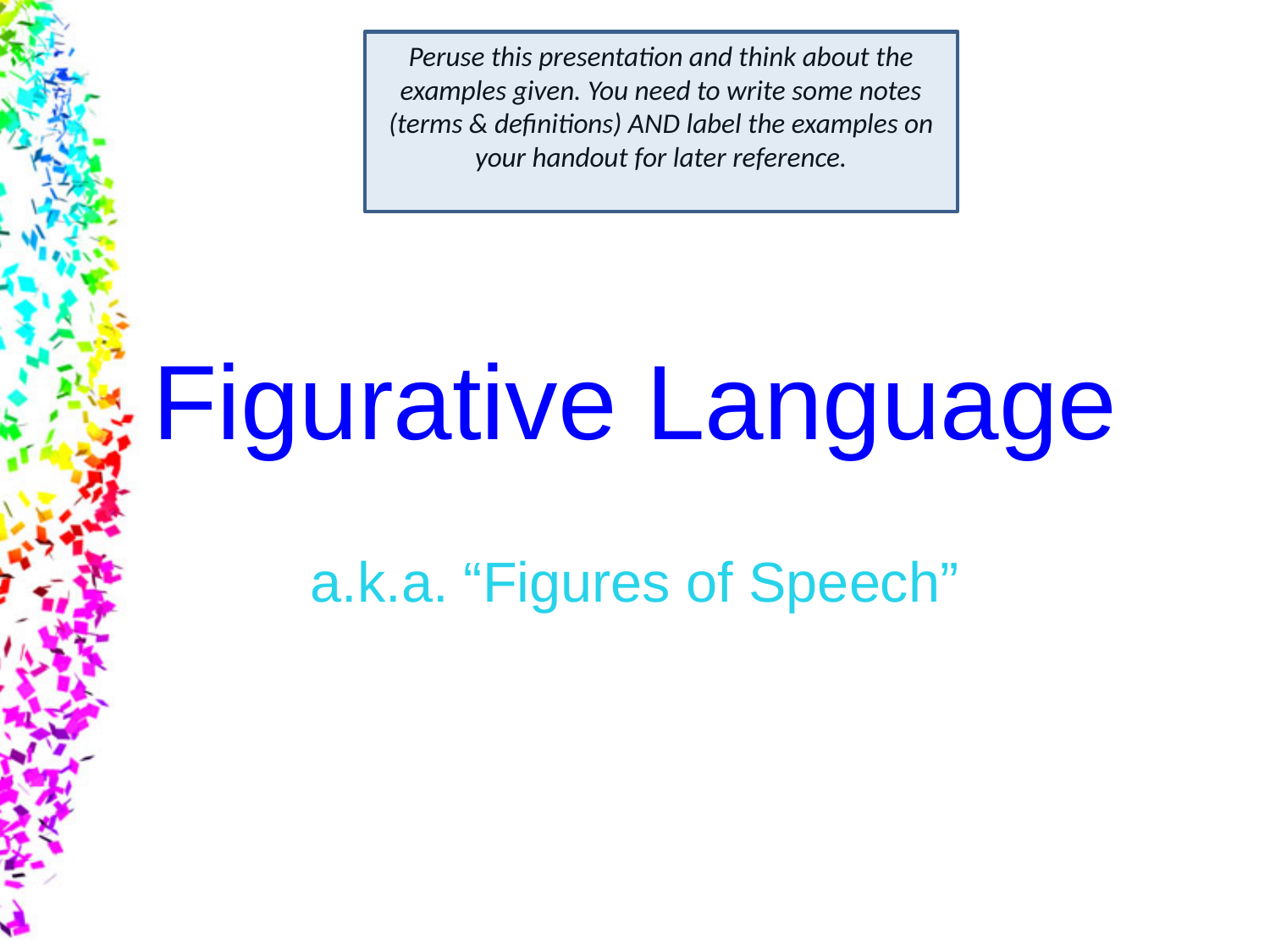

Peruse this presentation and think about the examples given. You need to write some notes (terms & definitions) AND label the examples on your handout for later reference.

# Figurative Language
a.k.a. “Figures of Speech”